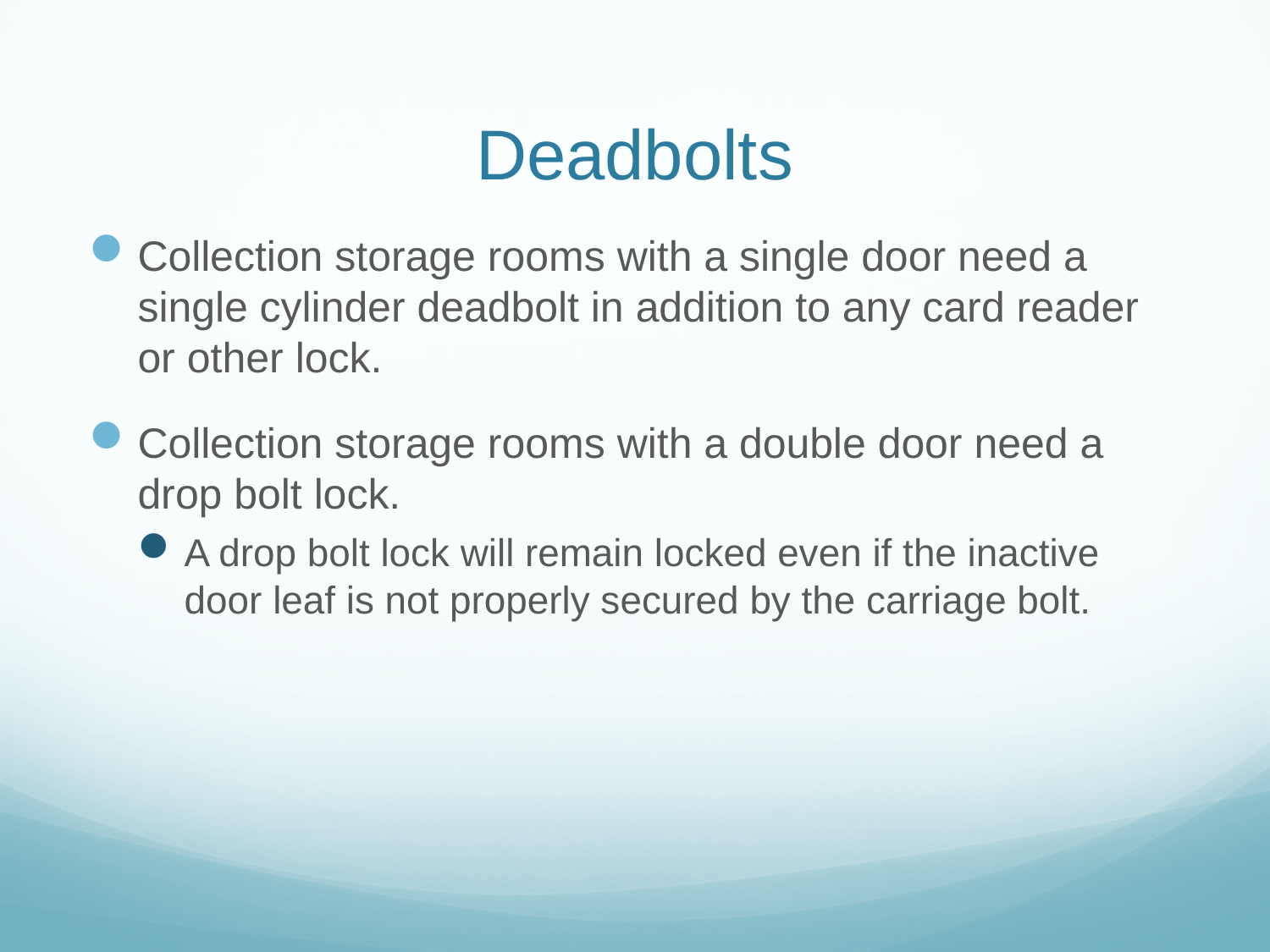

# Deadbolts
Collection storage rooms with a single door need a single cylinder deadbolt in addition to any card reader or other lock.
Collection storage rooms with a double door need a drop bolt lock.
A drop bolt lock will remain locked even if the inactive door leaf is not properly secured by the carriage bolt.